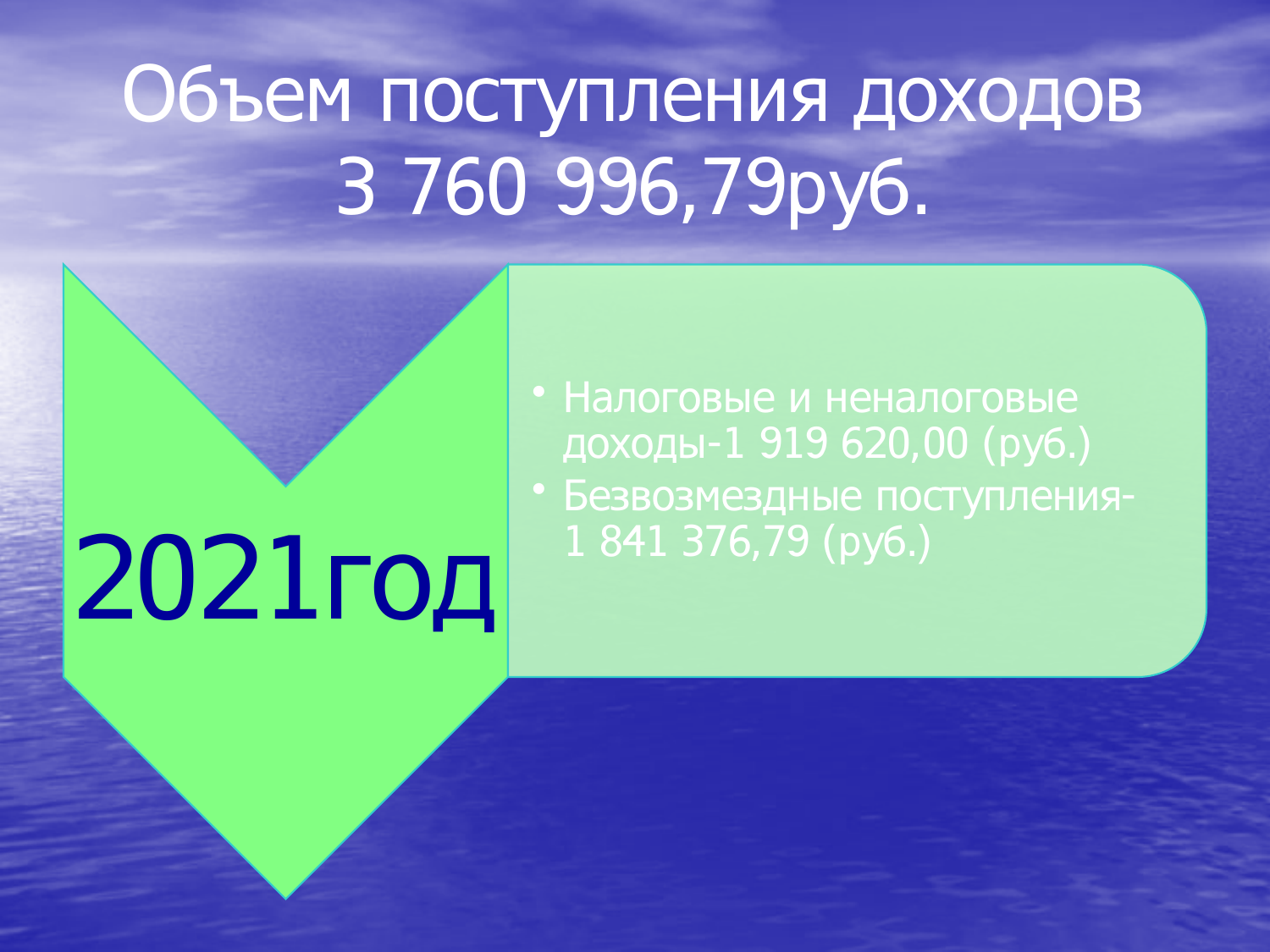

# Объем поступления доходов 3 760 996,79руб.
2021год
Налоговые и неналоговые доходы-1 919 620,00 (руб.)
Безвозмездные поступления-  1 841 376,79 (руб.)